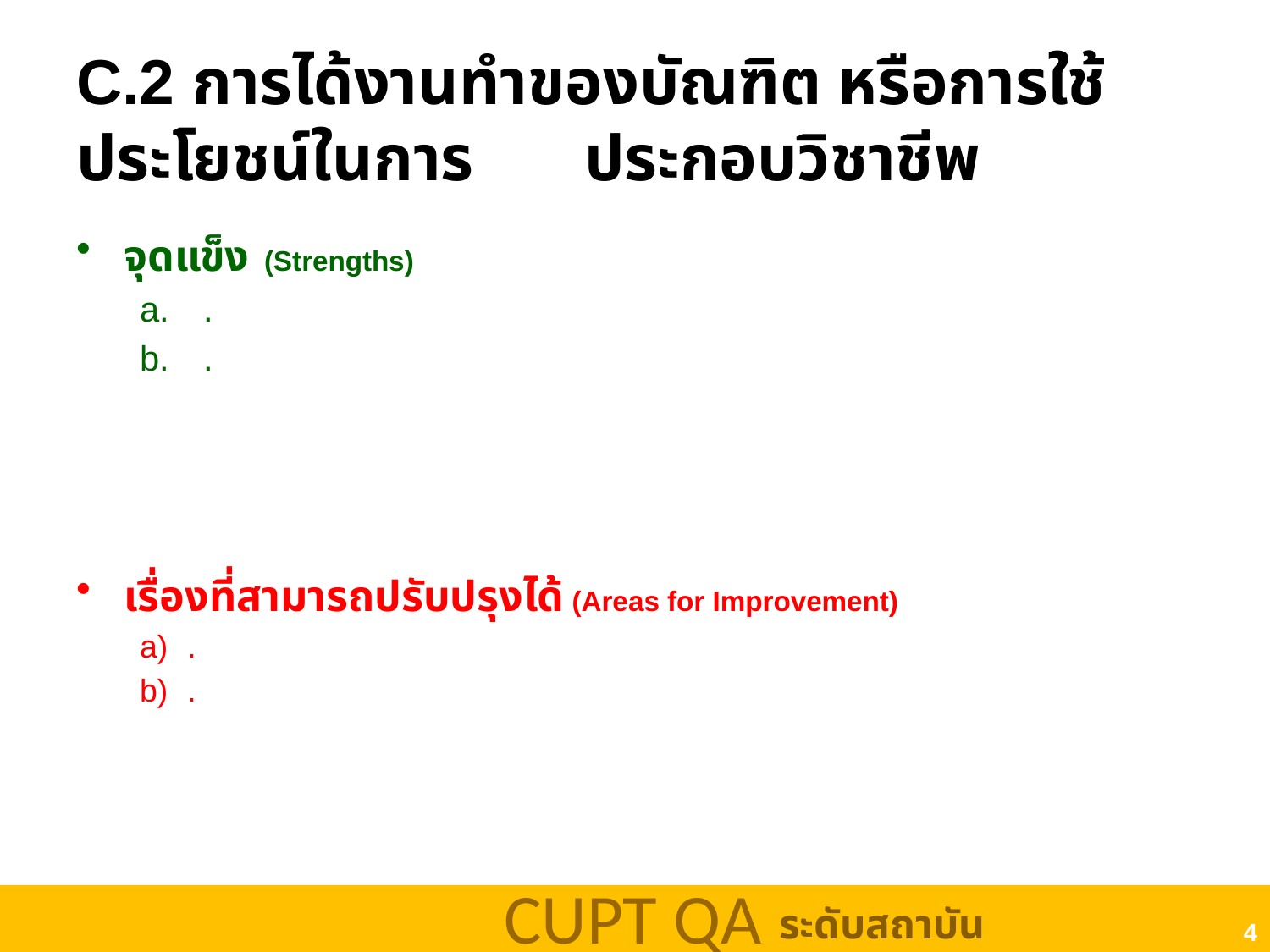

# C.2 การได้งานทำของบัณฑิต หรือการใช้ประโยชน์ในการ	ประกอบวิชาชีพ
จุดแข็ง  (Strengths)
.
.
เรื่องที่สามารถปรับปรุงได้ (Areas for Improvement)
.
.
4